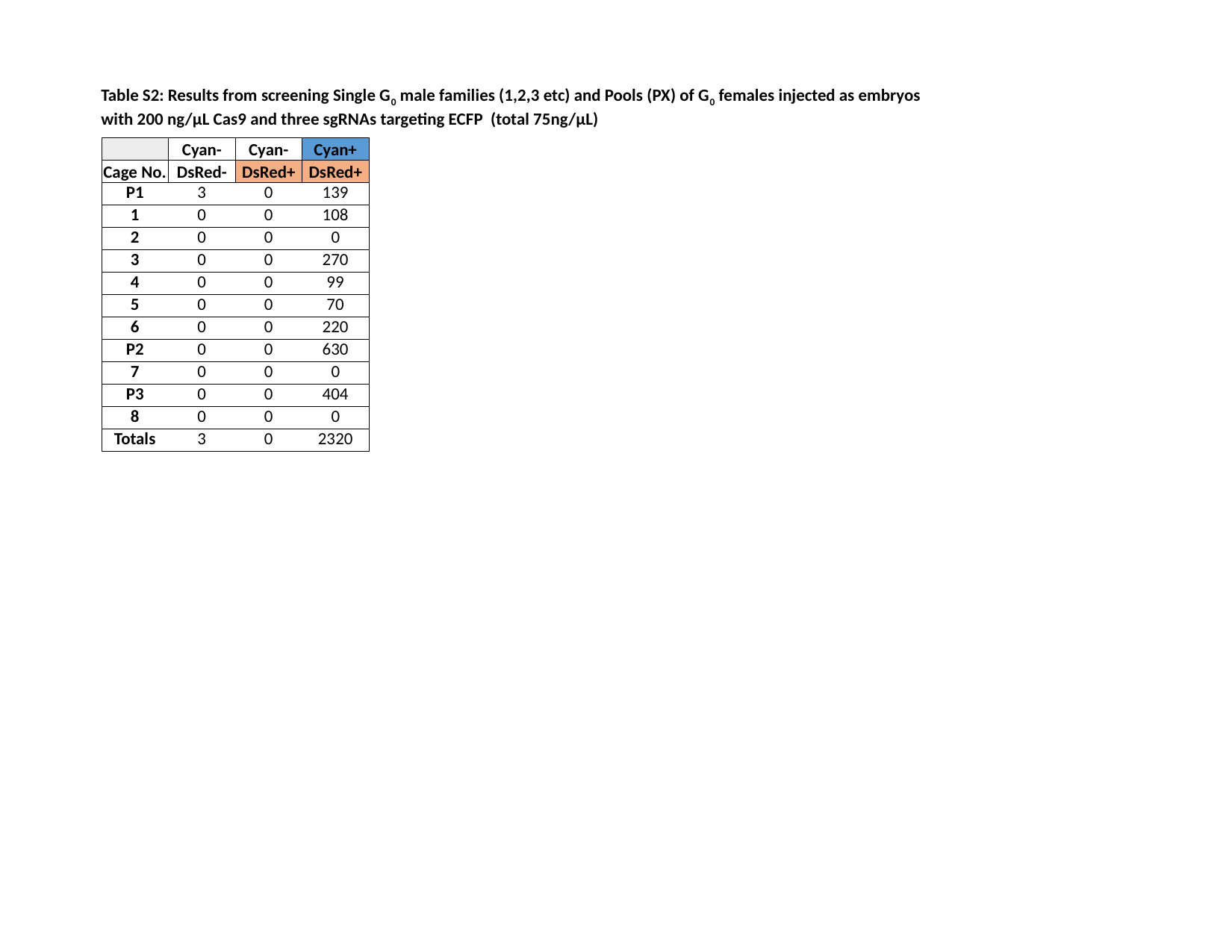

Table S2: Results from screening Single G0 male families (1,2,3 etc) and Pools (PX) of G0 females injected as embryos with 200 ng/µL Cas9 and three sgRNAs targeting ECFP  (total 75ng/µL)
|  | Cyan- | Cyan- | Cyan+ |
| --- | --- | --- | --- |
| Cage No. | DsRed- | DsRed+ | DsRed+ |
| P1 | 3 | 0 | 139 |
| 1 | 0 | 0 | 108 |
| 2 | 0 | 0 | 0 |
| 3 | 0 | 0 | 270 |
| 4 | 0 | 0 | 99 |
| 5 | 0 | 0 | 70 |
| 6 | 0 | 0 | 220 |
| P2 | 0 | 0 | 630 |
| 7 | 0 | 0 | 0 |
| P3 | 0 | 0 | 404 |
| 8 | 0 | 0 | 0 |
| Totals | 3 | 0 | 2320 |